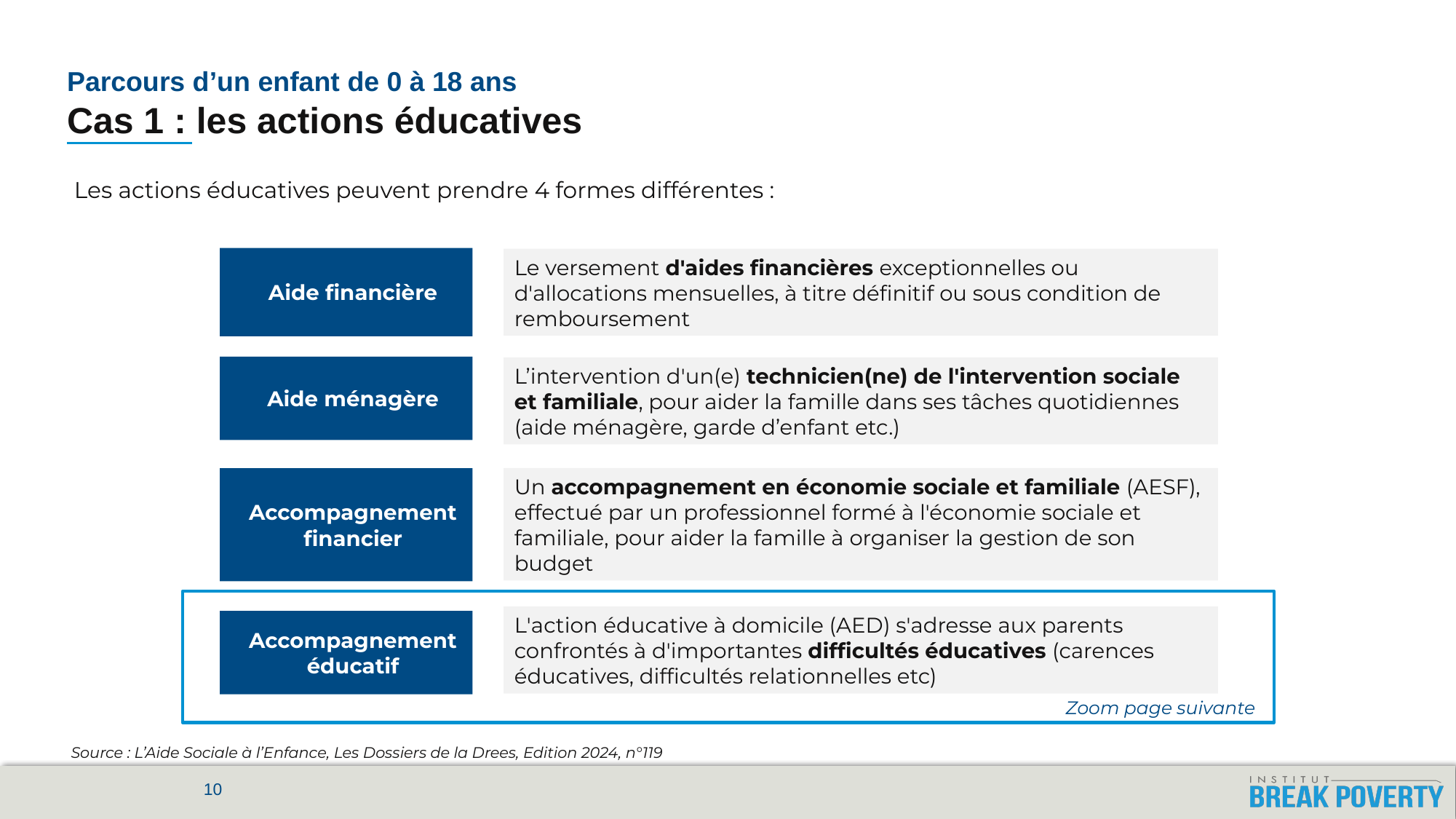

# Parcours d’un enfant de 0 à 18 ans Cas 1 : les actions éducatives
Les actions éducatives peuvent prendre 4 formes différentes :
Aide financière
Le versement d'aides financières exceptionnelles ou d'allocations mensuelles, à titre définitif ou sous condition de remboursement
Aide ménagère
L’intervention d'un(e) technicien(ne) de l'intervention sociale et familiale, pour aider la famille dans ses tâches quotidiennes (aide ménagère, garde d’enfant etc.)
Un accompagnement en économie sociale et familiale (AESF), effectué par un professionnel formé à l'économie sociale et familiale, pour aider la famille à organiser la gestion de son budget
Accompagnement financier

L'action éducative à domicile (AED) s'adresse aux parents confrontés à d'importantes difficultés éducatives (carences éducatives, difficultés relationnelles etc)
Accompagnement éducatif
Zoom page suivante
Source : L’Aide Sociale à l’Enfance, Les Dossiers de la Drees, Edition 2024, n°119
10